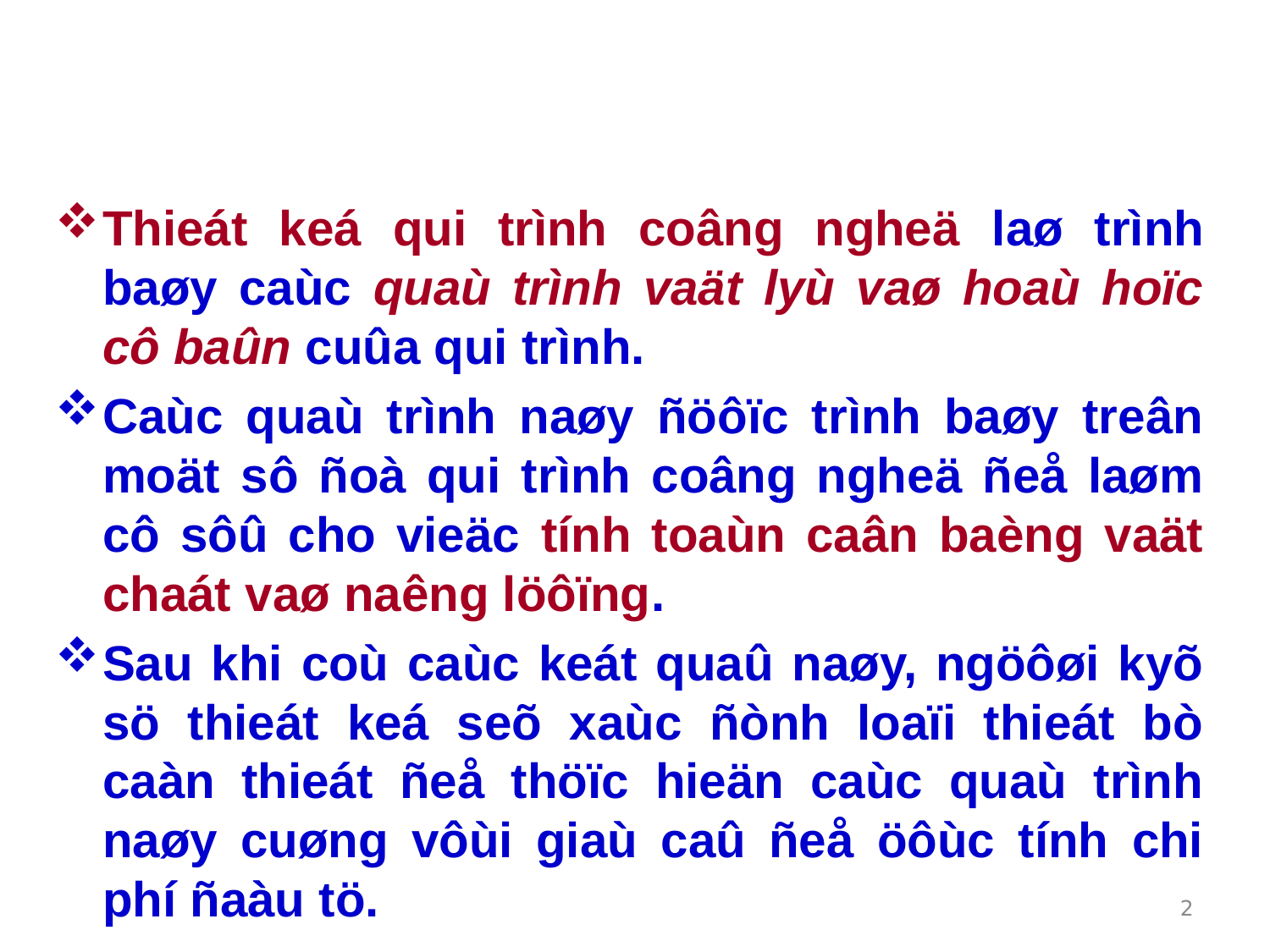

Thieát keá qui trình coâng ngheä laø trình baøy caùc quaù trình vaät lyù vaø hoaù hoïc cô baûn cuûa qui trình.
Caùc quaù trình naøy ñöôïc trình baøy treân moät sô ñoà qui trình coâng ngheä ñeå laøm cô sôû cho vieäc tính toaùn caân baèng vaät chaát vaø naêng löôïng.
Sau khi coù caùc keát quaû naøy, ngöôøi kyõ sö thieát keá seõ xaùc ñònh loaïi thieát bò caàn thieát ñeå thöïc hieän caùc quaù trình naøy cuøng vôùi giaù caû ñeå öôùc tính chi phí ñaàu tö.
2